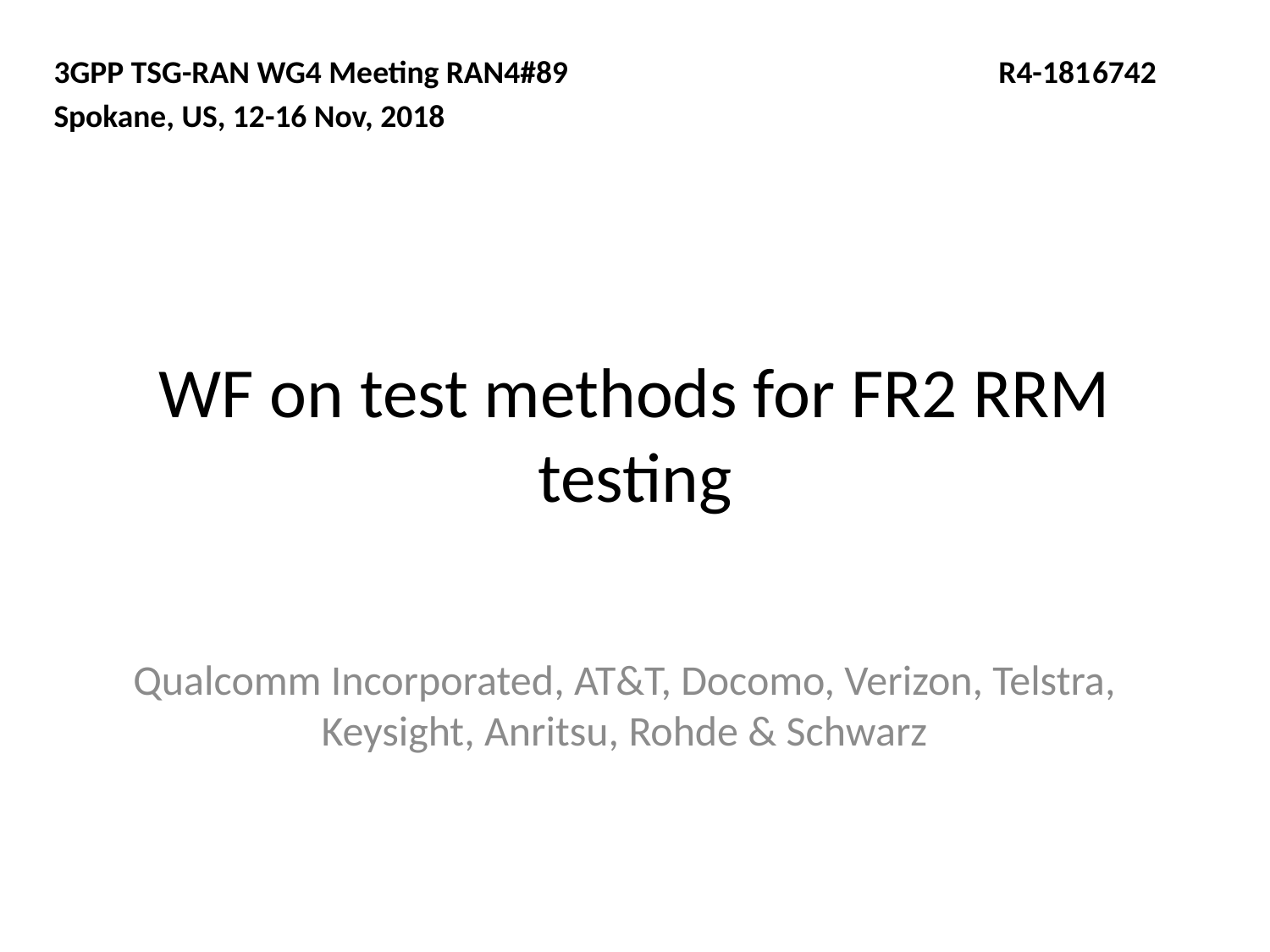

3GPP TSG-RAN WG4 Meeting RAN4#89                                                            R4-1816742
Spokane, US, 12-16 Nov, 2018
# WF on test methods for FR2 RRM testing
Qualcomm Incorporated, AT&T, Docomo, Verizon, Telstra, Keysight, Anritsu, Rohde & Schwarz